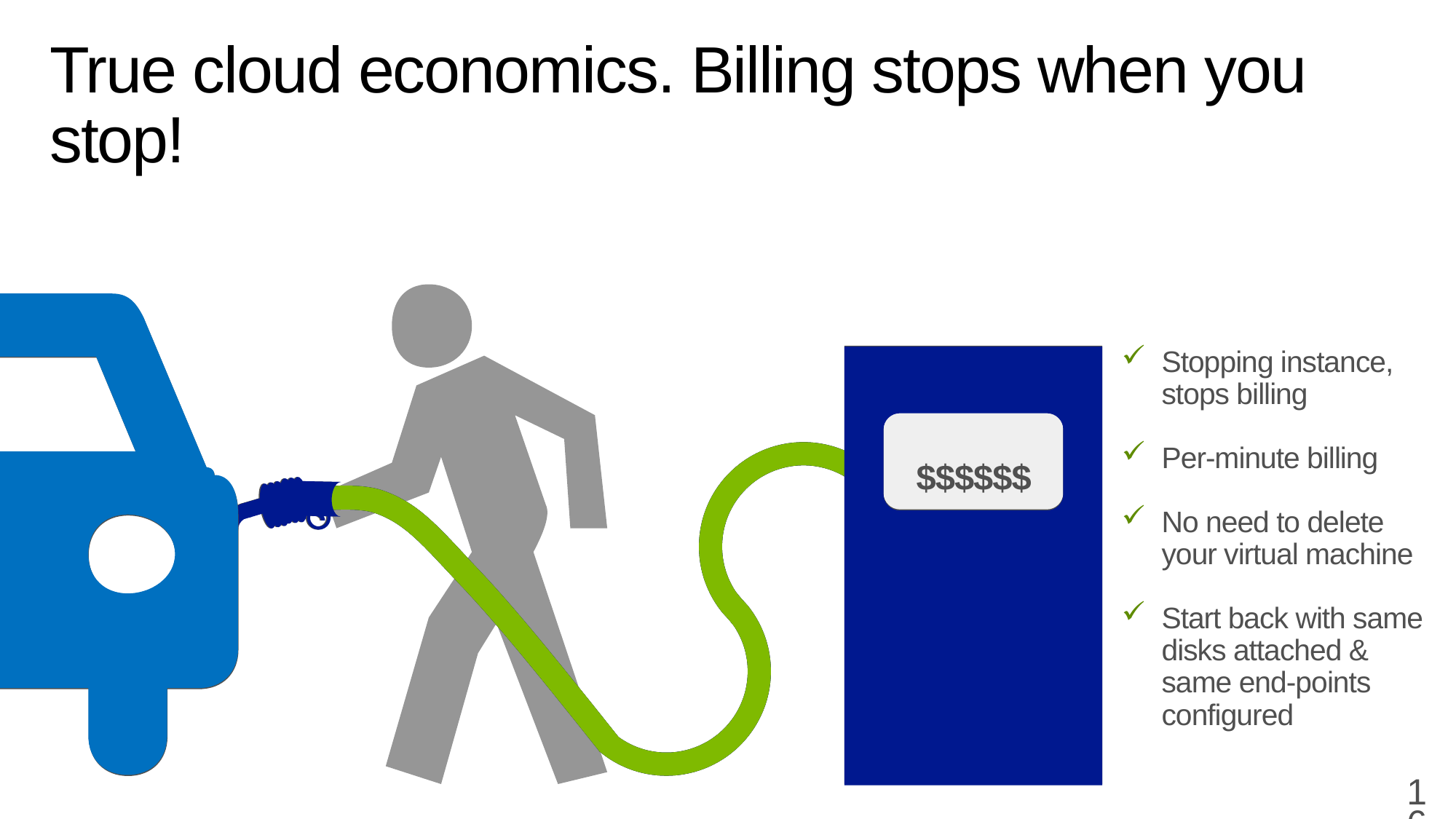

# True cloud economics. Billing stops when you stop!

Stopping instance, stops billing

Per-minute billing

No need to delete your virtual machine

Start back with same disks attached & same end-points configured

$$$$$$
$$$$$$
$$$$$$
$$$$$$
$$$$$$
$$$$$$
$$$$$$
$$$$$$
$$$$$$
$$$$$$
$$$$$$
$$$$$$
$$$$$$
$$$$$$
$$$$$$
$$$$$$
$$$$$$

16